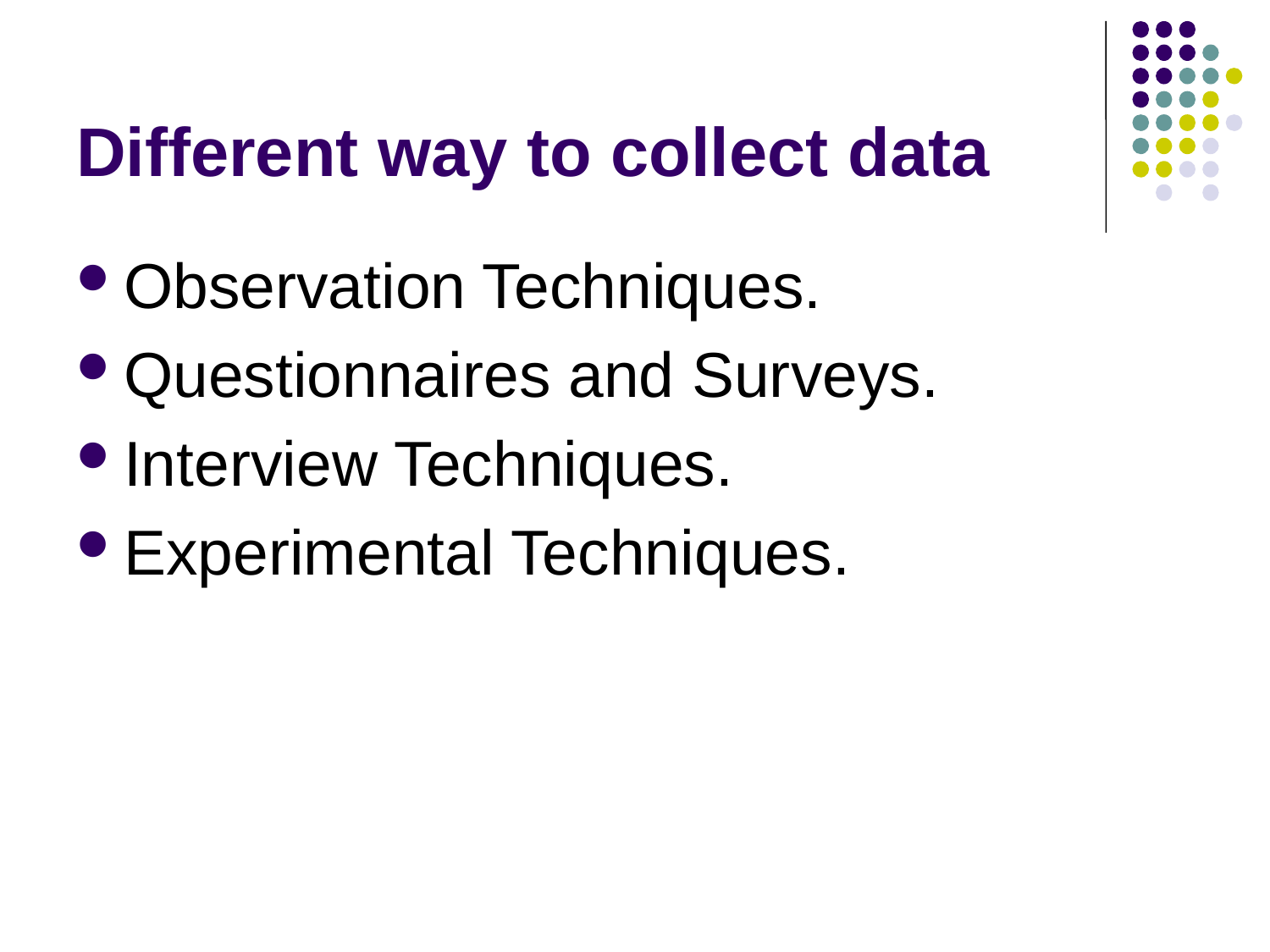

# Different way to collect data
Observation Techniques.
Questionnaires and Surveys.
Interview Techniques.
Experimental Techniques.